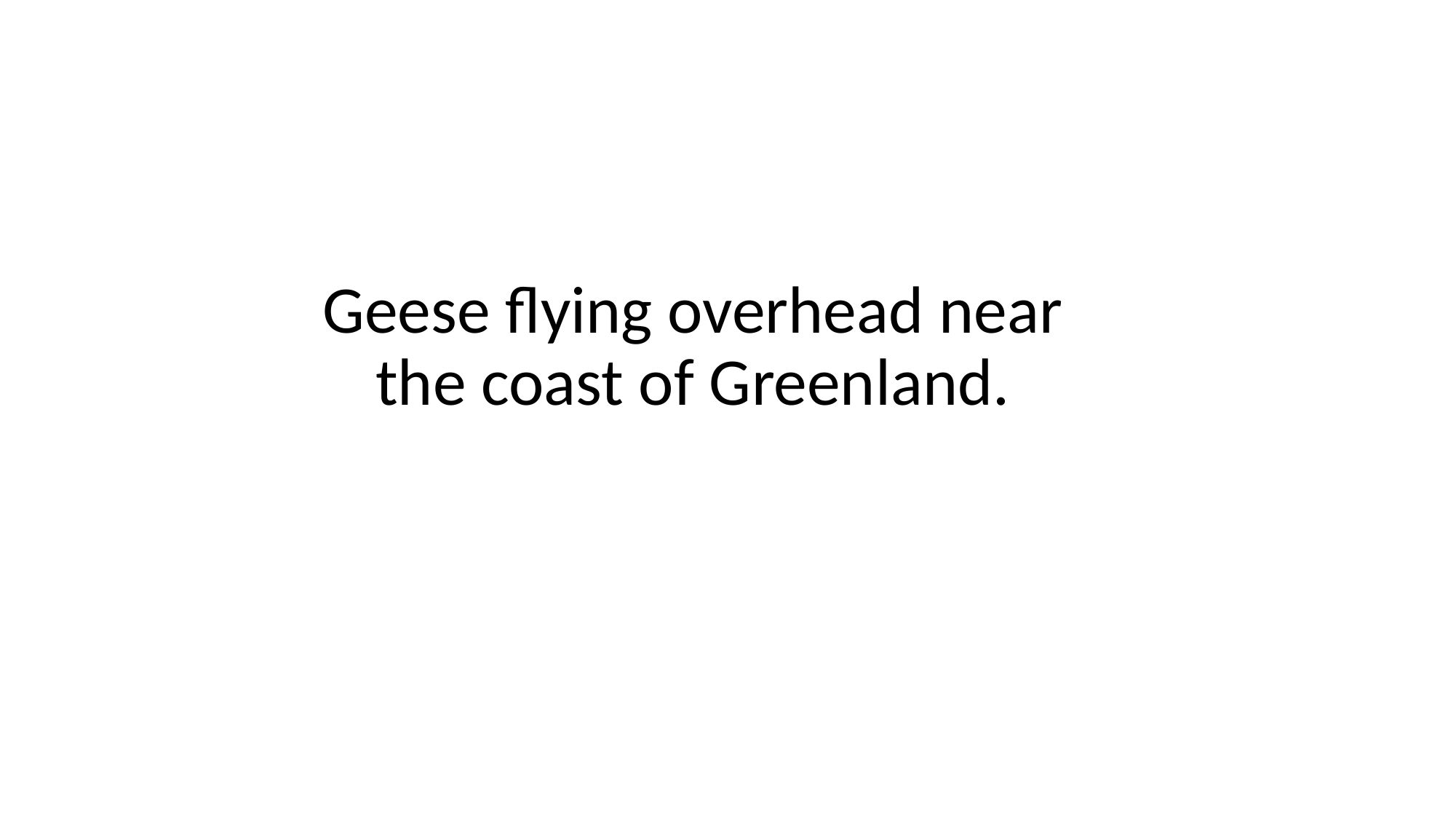

Geese flying overhead near the coast of Greenland.